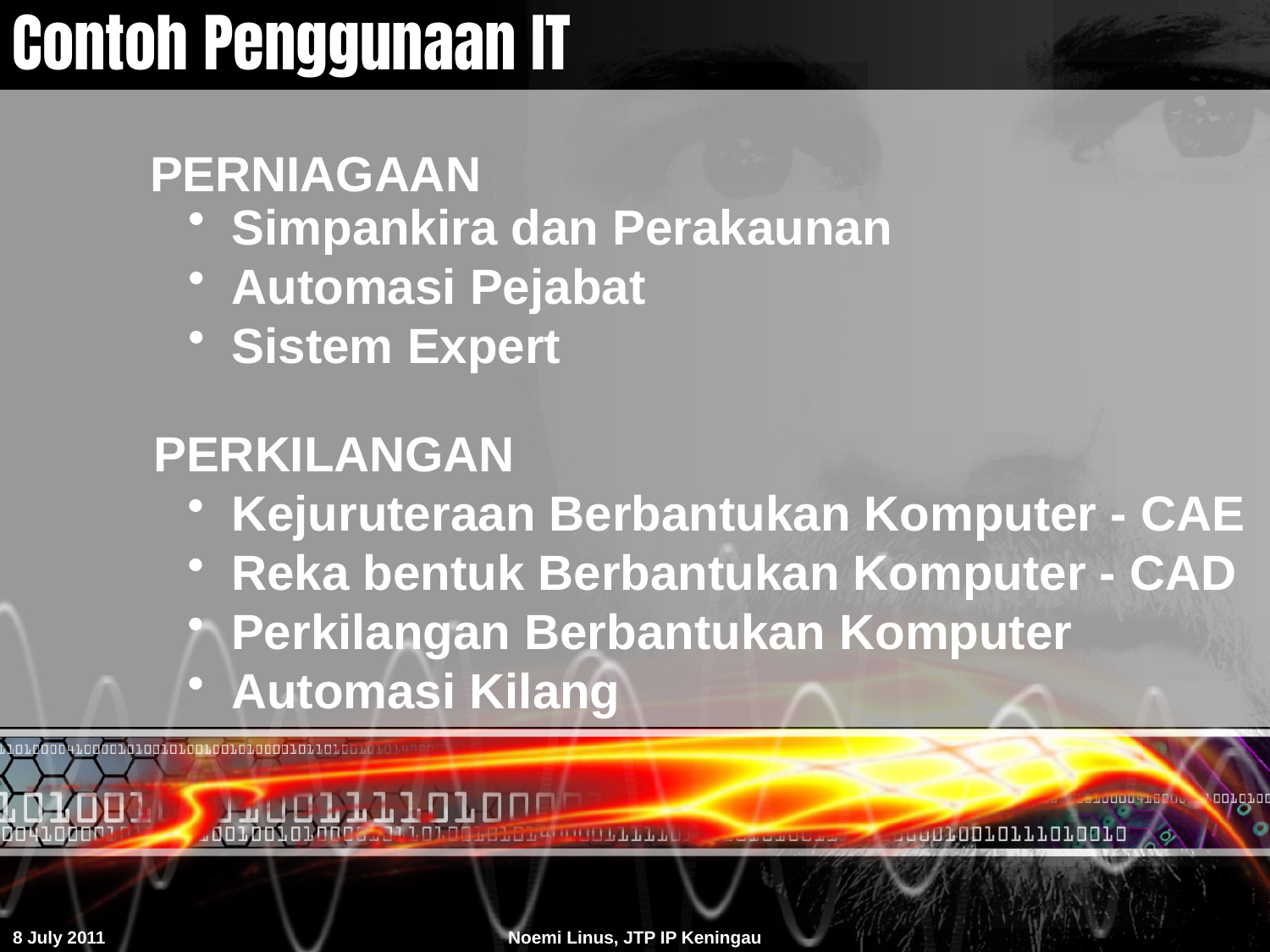

Contoh Penggunaan IT
PERNIAGAAN
 Simpankira dan Perakaunan
 Automasi Pejabat
 Sistem Expert
PERKILANGAN
 Kejuruteraan Berbantukan Komputer - CAE
 Reka bentuk Berbantukan Komputer - CAD
 Perkilangan Berbantukan Komputer
 Automasi Kilang
8 July 2011
Noemi Linus, JTP IP Keningau